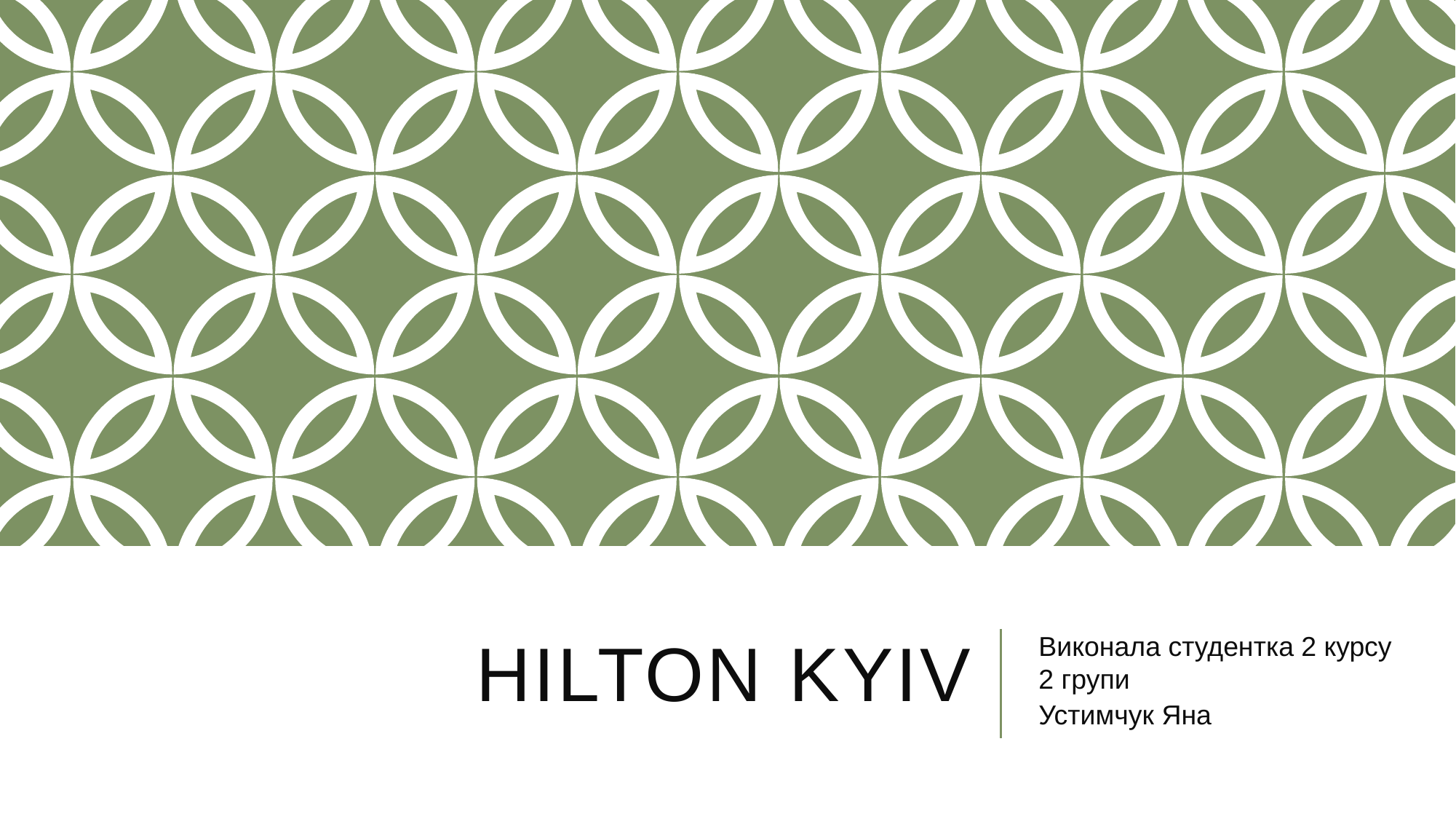

# Hilton Kyiv
Виконала студентка 2 курсу 2 групи
Устимчук Яна